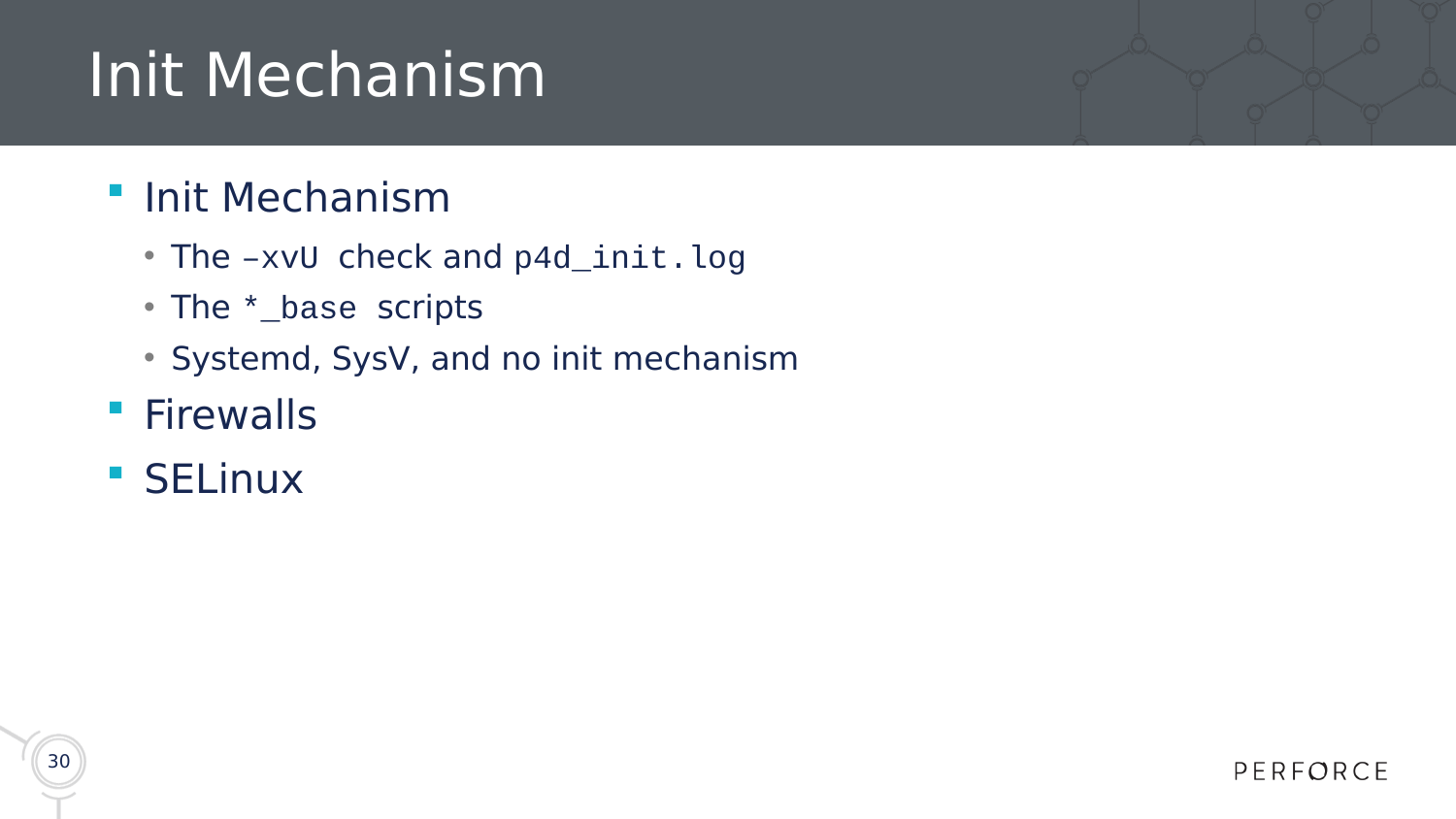

# Init Mechanism
Init Mechanism
The –xvU check and p4d_init.log
The *_base scripts
Systemd, SysV, and no init mechanism
Firewalls
SELinux